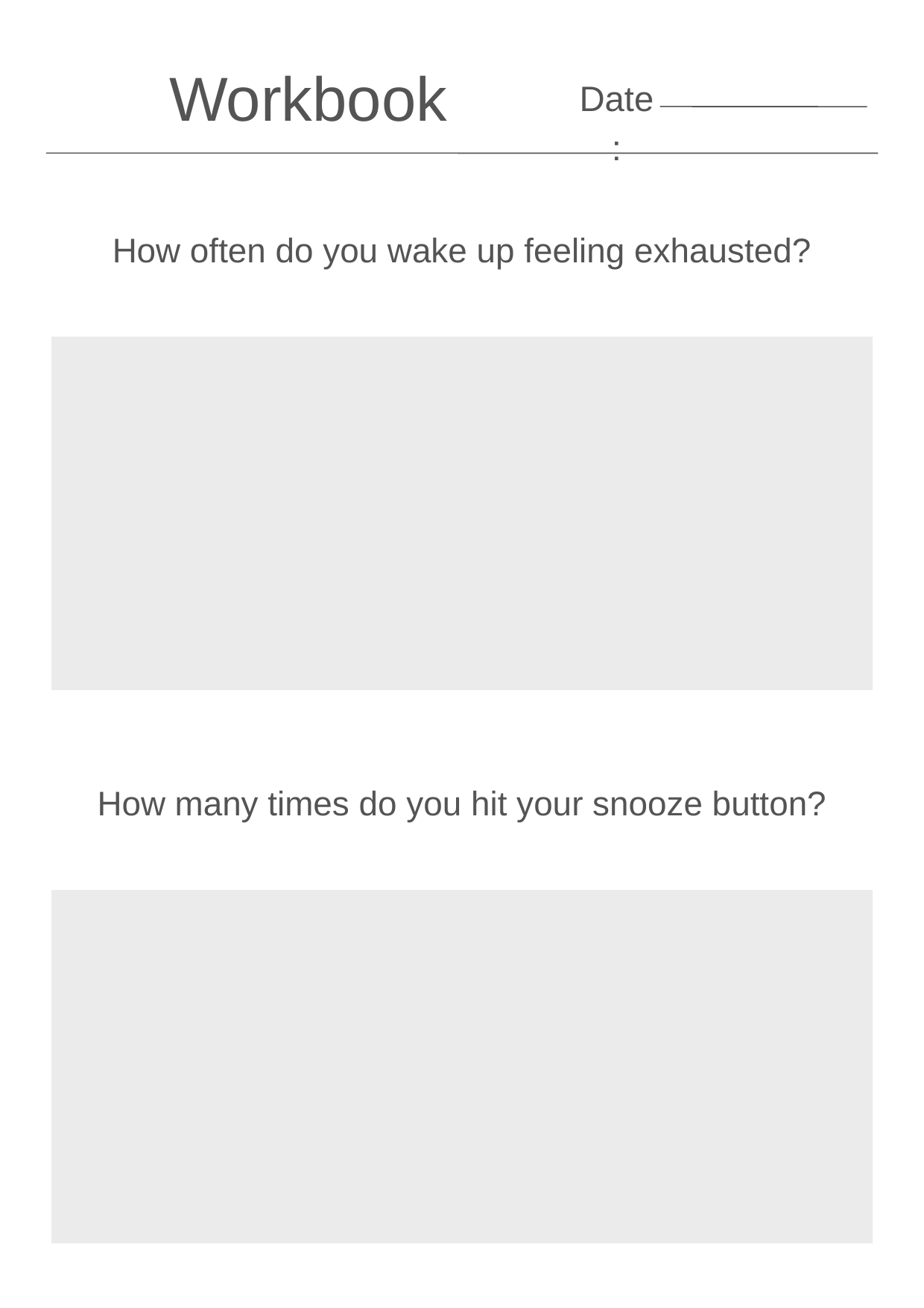

Workbook
Date:

How often do you wake up feeling exhausted?

How many times do you hit your snooze button?